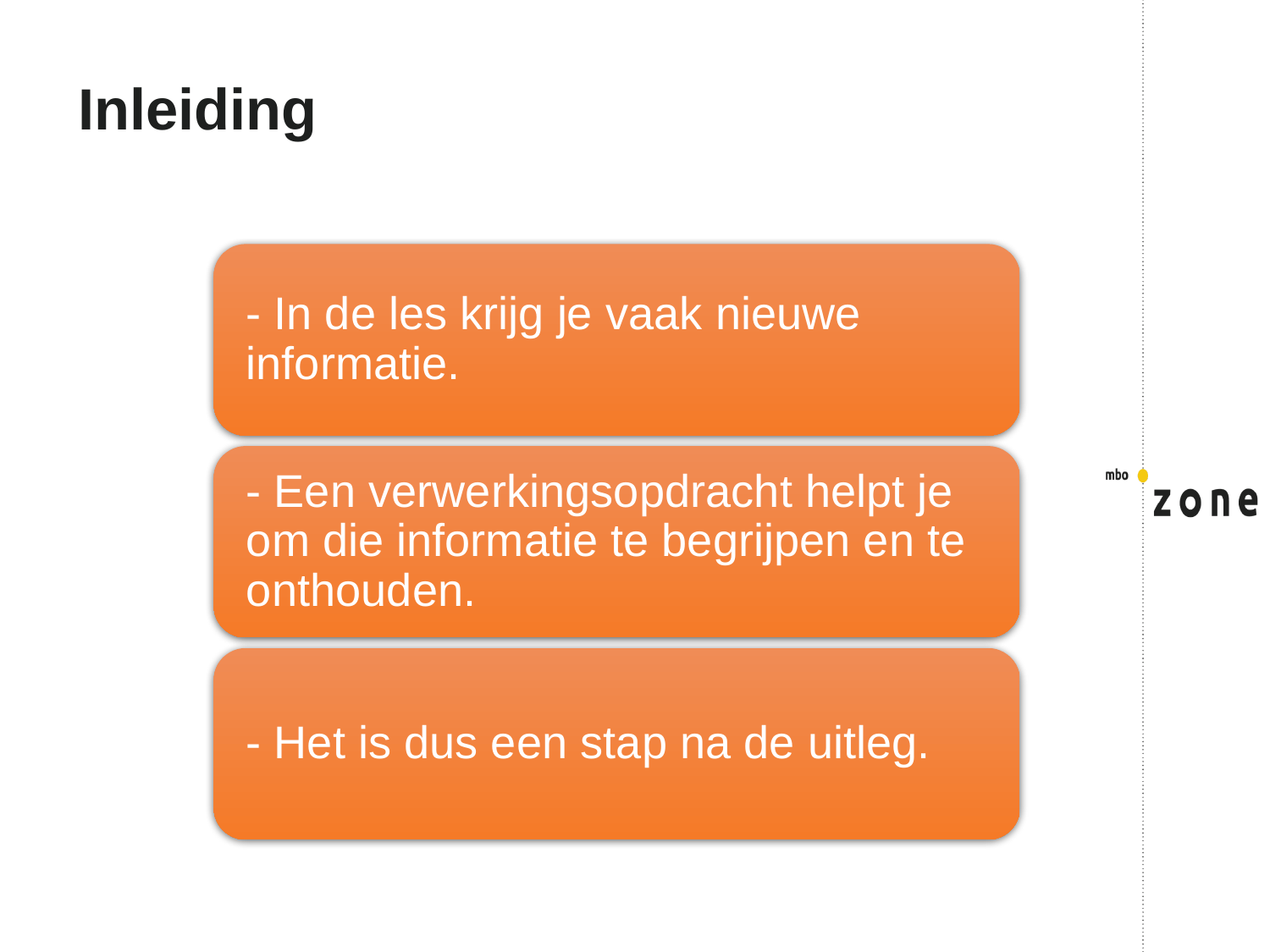

# Inleiding
- In de les krijg je vaak nieuwe informatie.
- Een verwerkingsopdracht helpt je om die informatie te begrijpen en te onthouden.
- Het is dus een stap na de uitleg.